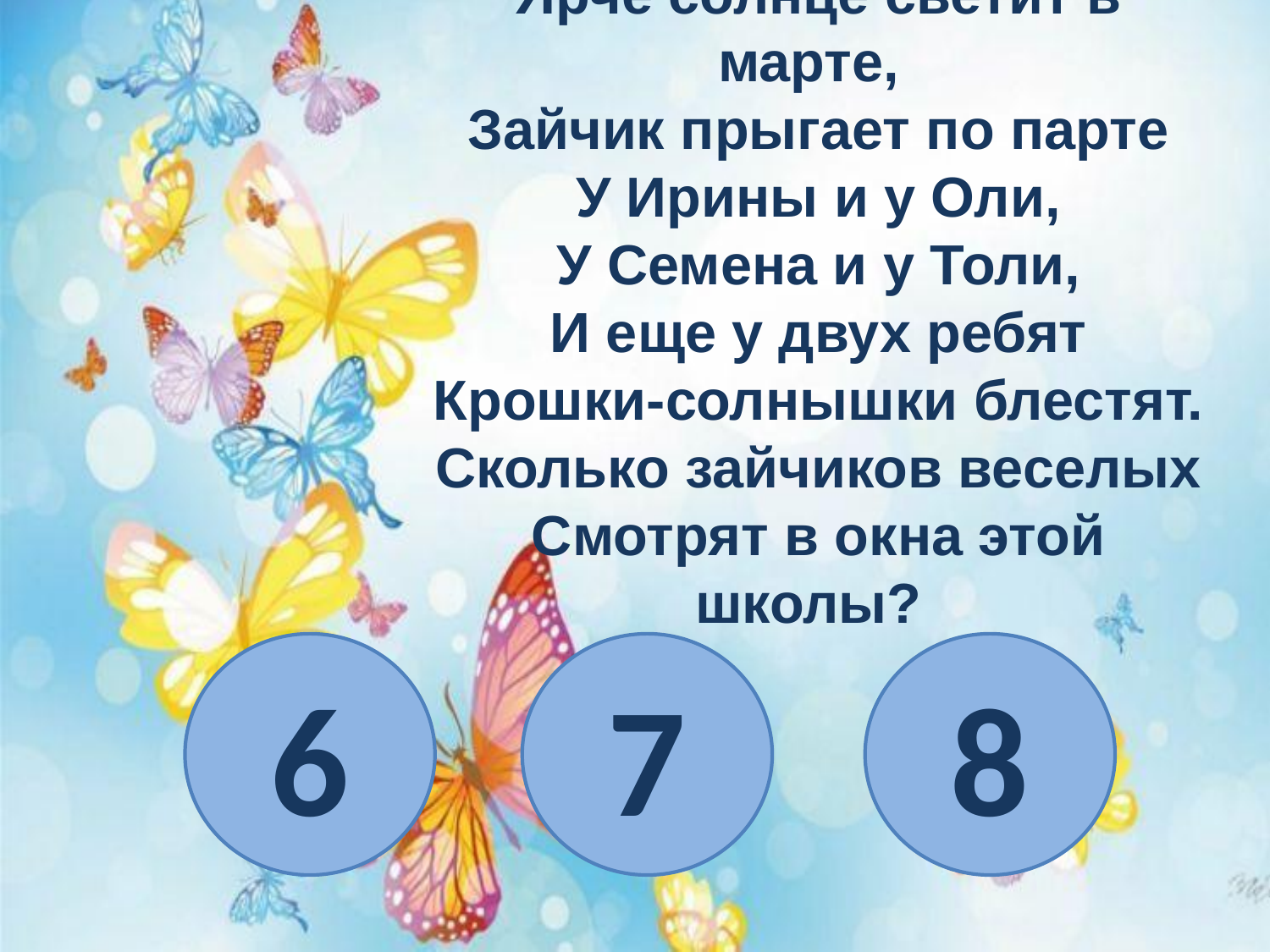

Ярче солнце светит в марте,
Зайчик прыгает по парте
У Ирины и у Оли,
У Семена и у Толи,
И еще у двух ребят
Крошки-солнышки блестят.
Сколько зайчиков веселых
Смотрят в окна этой школы?
6
7
8